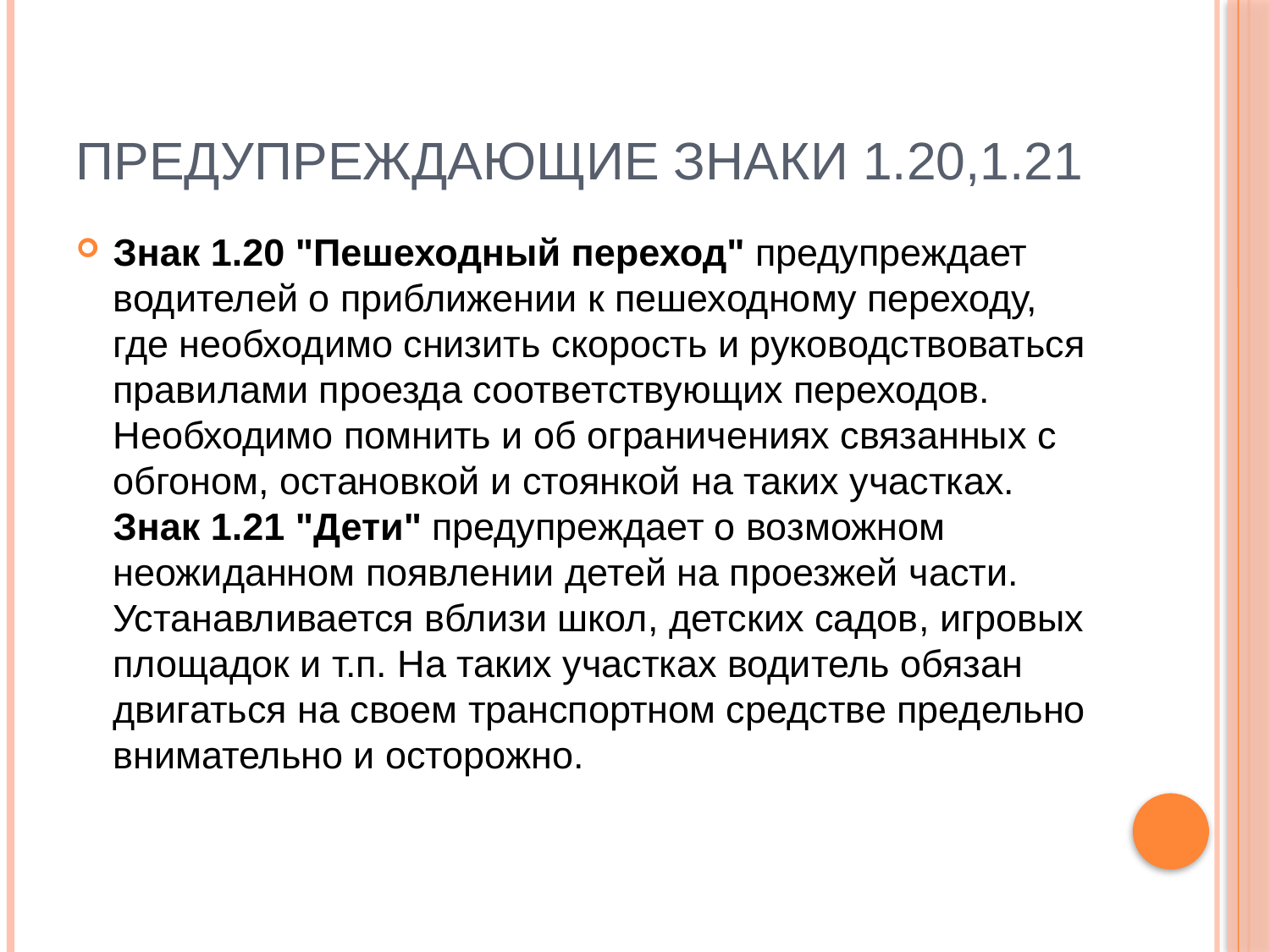

# Предупреждающие знаки 1.20,1.21
Знак 1.20 "Пешеходный переход" предупреждает водителей о приближении к пешеходному переходу, где необходимо снизить скорость и руководствоваться правилами проезда соответствующих переходов. Необходимо помнить и об ограничениях связанных с обгоном, остановкой и стоянкой на таких участках.
Знак 1.21 "Дети" предупреждает о возможном неожиданном появлении детей на проезжей части. Устанавливается вблизи школ, детских садов, игровых площадок и т.п. На таких участках водитель обязан двигаться на своем транспортном средстве предельно внимательно и осторожно.